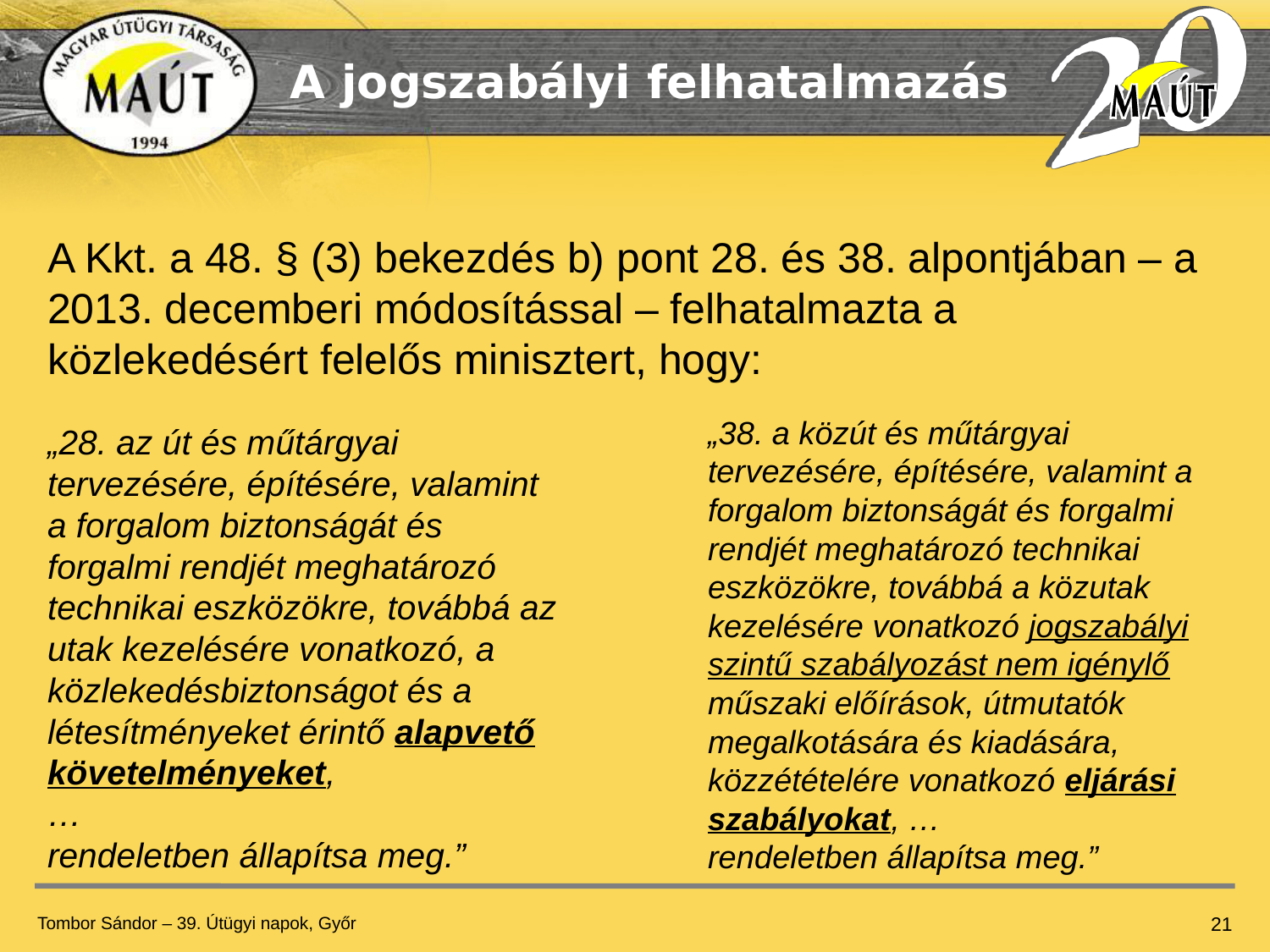

A jogszabályi felhatalmazás
A Kkt. a 48. § (3) bekezdés b) pont 28. és 38. alpontjában – a 2013. decemberi módosítással – felhatalmazta a közlekedésért felelős minisztert, hogy:
„38. a közút és műtárgyai tervezésére, építésére, valamint a forgalom biztonságát és forgalmi rendjét meghatározó technikai eszközökre, továbbá a közutak kezelésére vonatkozó jogszabályi szintű szabályozást nem igénylő műszaki előírások, útmutatók megalkotására és kiadására, közzétételére vonatkozó eljárási szabályokat, …
rendeletben állapítsa meg.”

„28. az út és műtárgyai tervezésére, építésére, valamint a forgalom biztonságát és forgalmi rendjét meghatározó technikai eszközökre, továbbá az utak kezelésére vonatkozó, a közlekedésbiztonságot és a létesítményeket érintő alapvető követelményeket,
…
rendeletben állapítsa meg.”